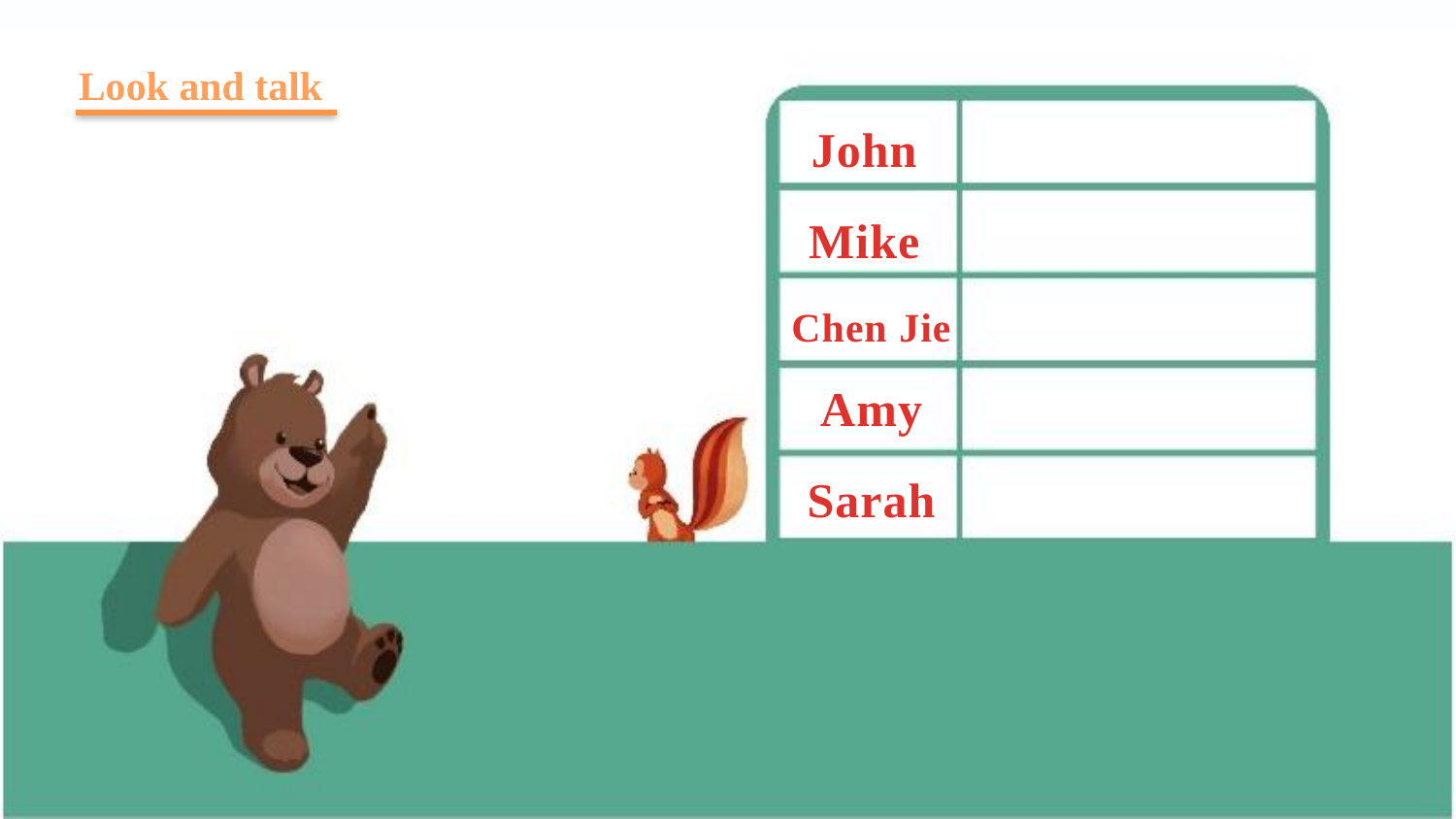

Look and talk
John
Mike
Chen Jie
Amy
Sarah